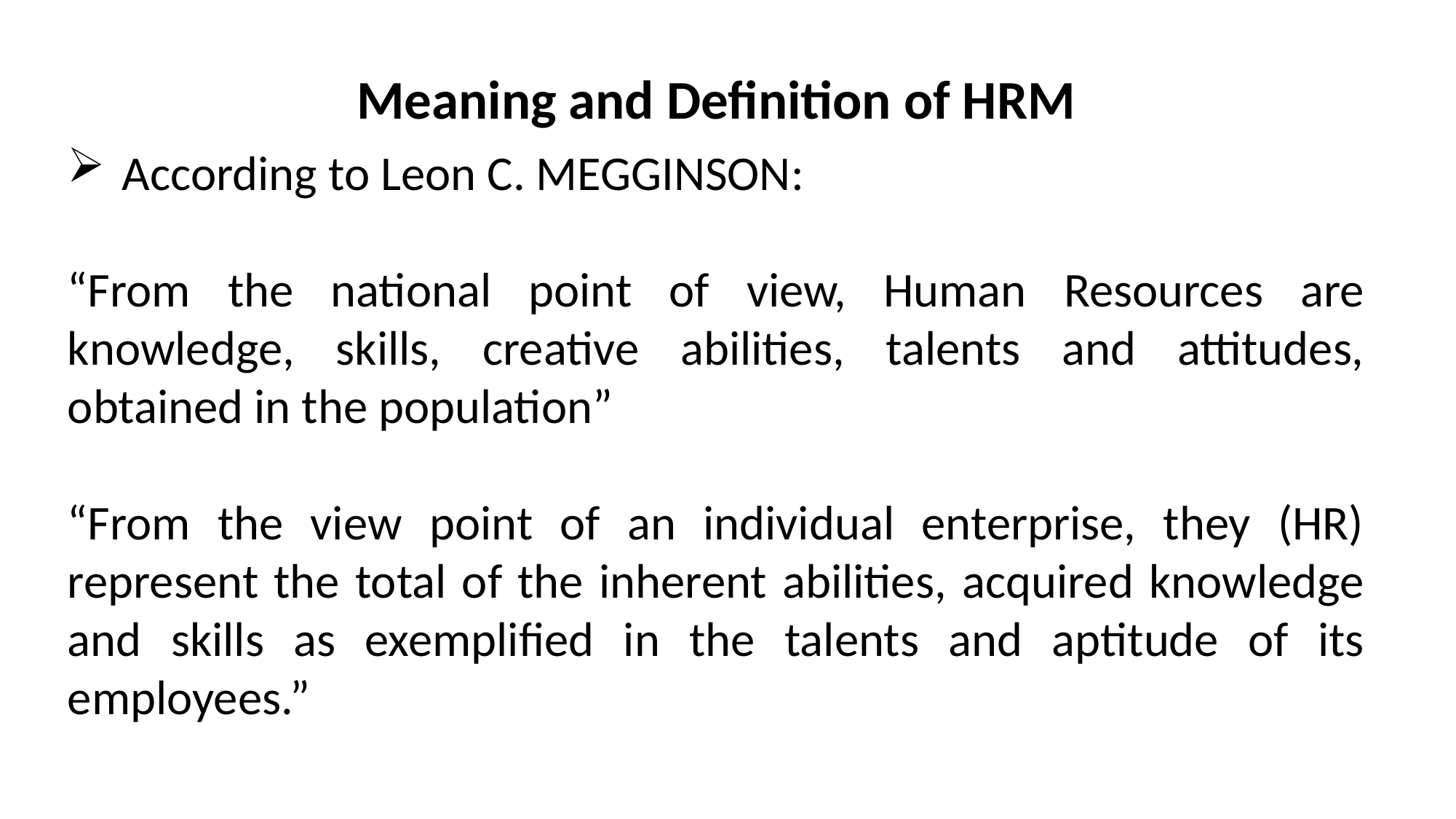

Meaning and Definition of HRM
According to Leon C. MEGGINSON:

“From the national point of view, Human Resources are knowledge, skills, creative abilities, talents and attitudes, obtained in the population”

“From the view point of an individual enterprise, they (HR) represent the total of the inherent abilities, acquired knowledge and skills as exemplified in the talents and aptitude of its employees.”